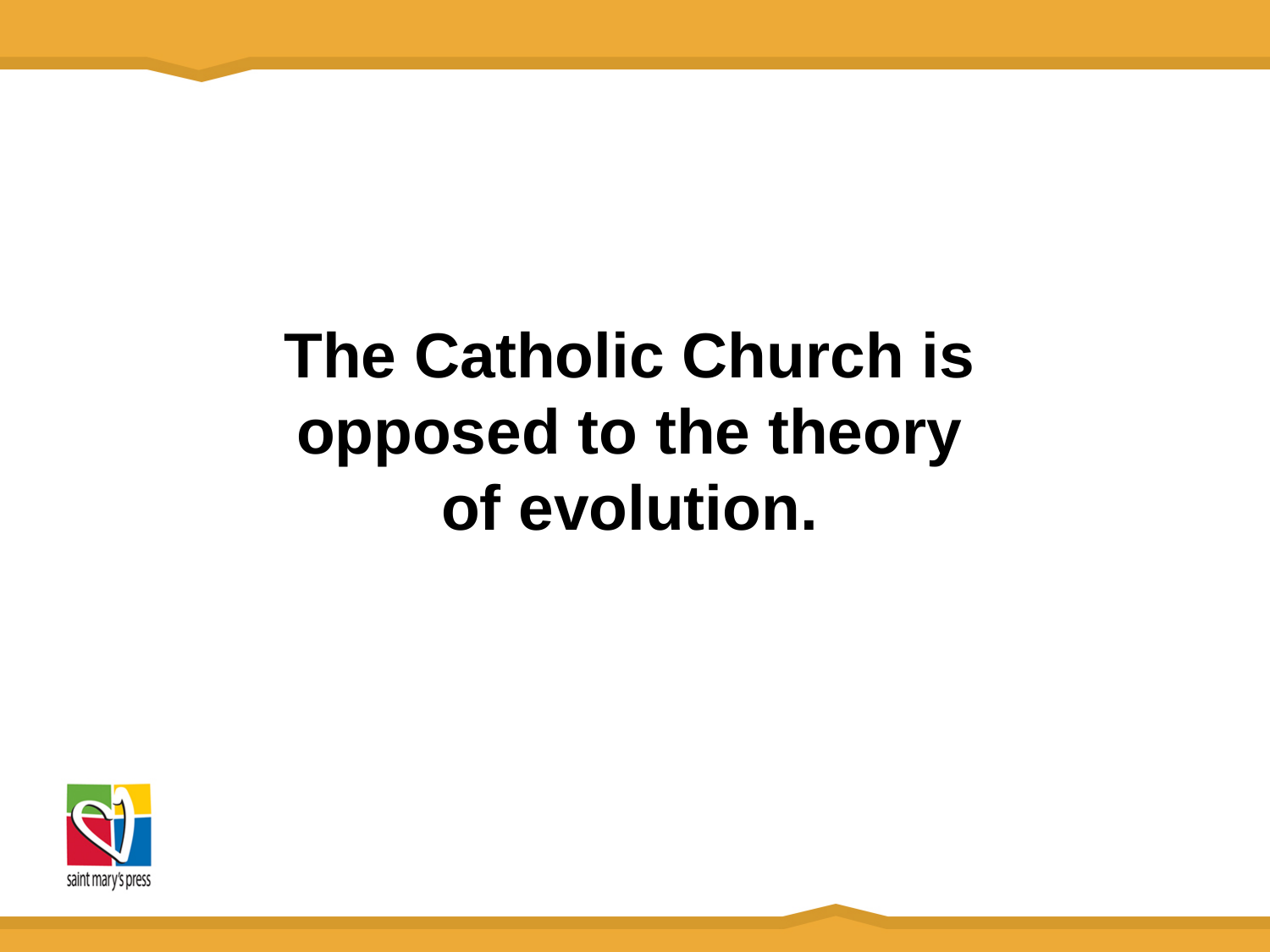

# The Catholic Church is opposed to the theory of evolution.